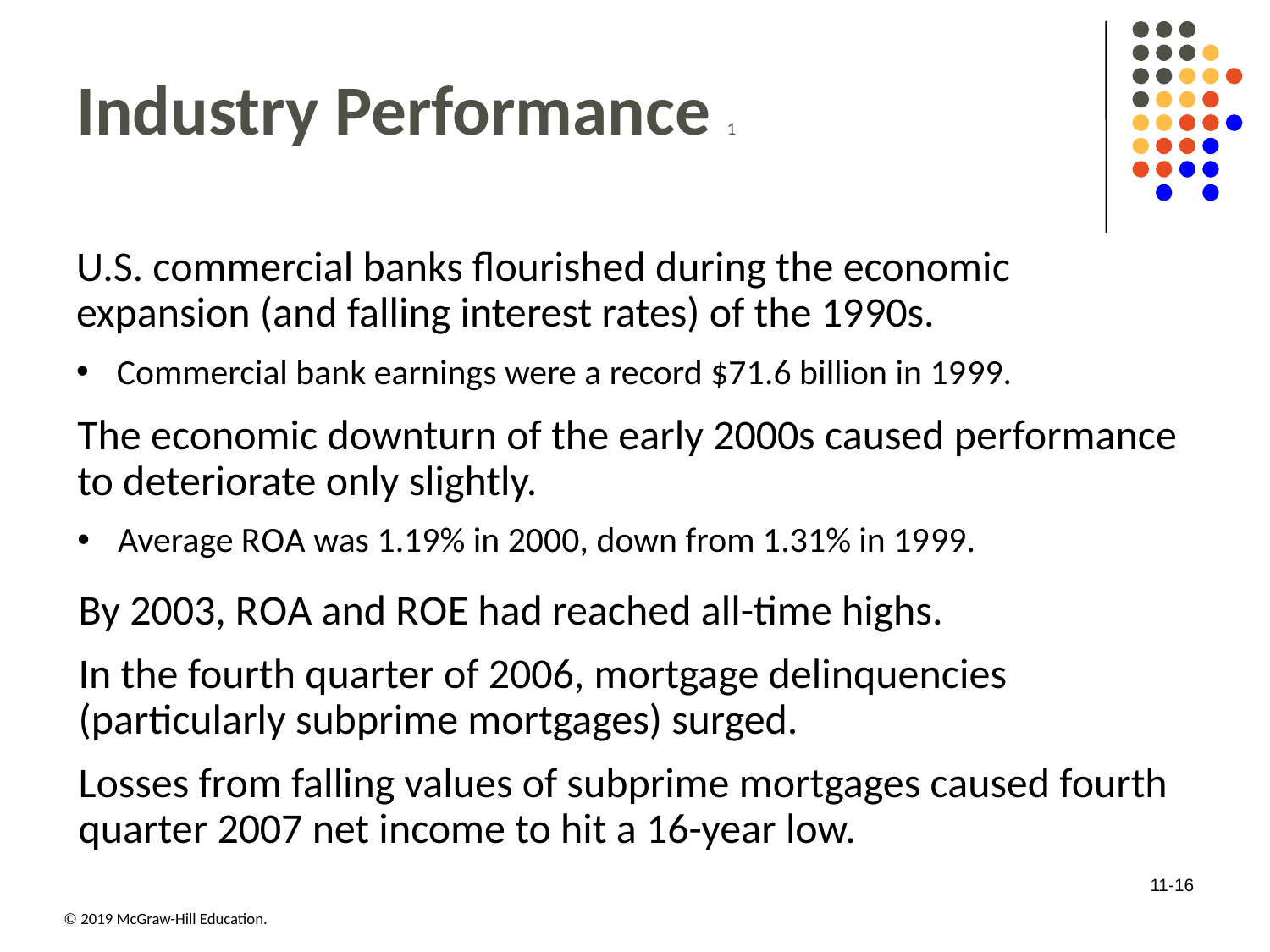

# Industry Performance 1
U.S. commercial banks flourished during the economic expansion (and falling interest rates) of the 19 90s.
Commercial bank earnings were a record $71.6 billion in 19 99.
The economic downturn of the early 2000s caused performance to deteriorate only slightly.
Average R O A was 1.19% in 2000, down from 1.31% in 19 99.
By 2003, R O A and R O E had reached all-time highs.
In the fourth quarter of 2006, mortgage delinquencies (particularly subprime mortgages) surged.
Losses from falling values of subprime mortgages caused fourth quarter 2007 net income to hit a 16-year low.
11-16